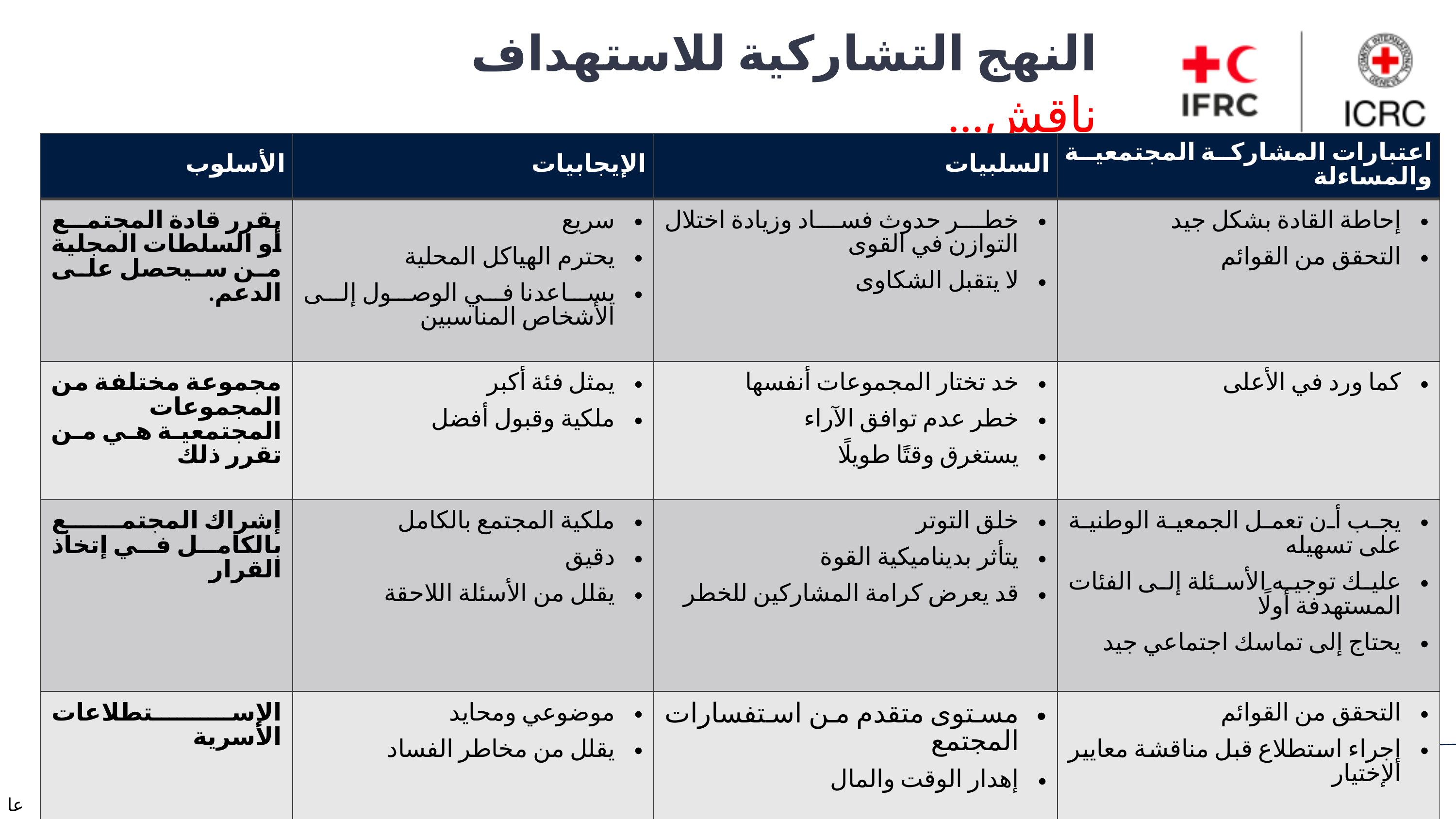

النهج التشاركية للاستهداف
ناقش...
| الأسلوب | الإيجابيات | السلبيات | اعتبارات المشاركة المجتمعية والمساءلة |
| --- | --- | --- | --- |
| يقرر قادة المجتمع أو السلطات المجلية من سيحصل على الدعم. | سريع يحترم الهياكل المحلية يساعدنا في الوصول إلى الأشخاص المناسبين | خطر حدوث فساد وزيادة اختلال التوازن في القوى لا يتقبل الشكاوى | إحاطة القادة بشكل جيد التحقق من القوائم |
| مجموعة مختلفة من المجموعات المجتمعية هي من تقرر ذلك | يمثل فئة أكبر ملكية وقبول أفضل | خد تختار المجموعات أنفسها خطر عدم توافق الآراء يستغرق وقتًا طويلًا | كما ورد في الأعلى |
| إشراك المجتمع بالكامل في إتخاذ القرار | ملكية المجتمع بالكامل دقيق يقلل من الأسئلة اللاحقة | خلق التوتر يتأثر بديناميكية القوة قد يعرض كرامة المشاركين للخطر | يجب أن تعمل الجمعية الوطنية على تسهيله عليك توجيه الأسئلة إلى الفئات المستهدفة أولًا يحتاج إلى تماسك اجتماعي جيد |
| الإستطلاعات الأسرية | موضوعي ومحايد يقلل من مخاطر الفساد | مستوى متقدم من استفسارات المجتمع إهدار الوقت والمال | التحقق من القوائم إجراء استطلاع قبل مناقشة معايير الإختيار |
| تحتاج جميع النهج إلى اتصال جيد وعلني وآلية سرية للتغذية الراجعة. |  |  |  |
| الأسلوب | الإيجابيات | السلبيات | اعتبارات المشاركة المجتمعية والمساءلة |
| --- | --- | --- | --- |
| يقرر قادة المجتمع أو السلطات المجلية من سيحصل على الدعم. |  |  |  |
| مجموعة مختلفة من المجموعات المجتمعية هي من تقرر ذلك |  |  |  |
| إشراك المجتمع بالكامل في اتخاذ القرار |  |  |  |
| الاستطلاعات الأسرية |  |  |  |
|  |  |  |  |
عام